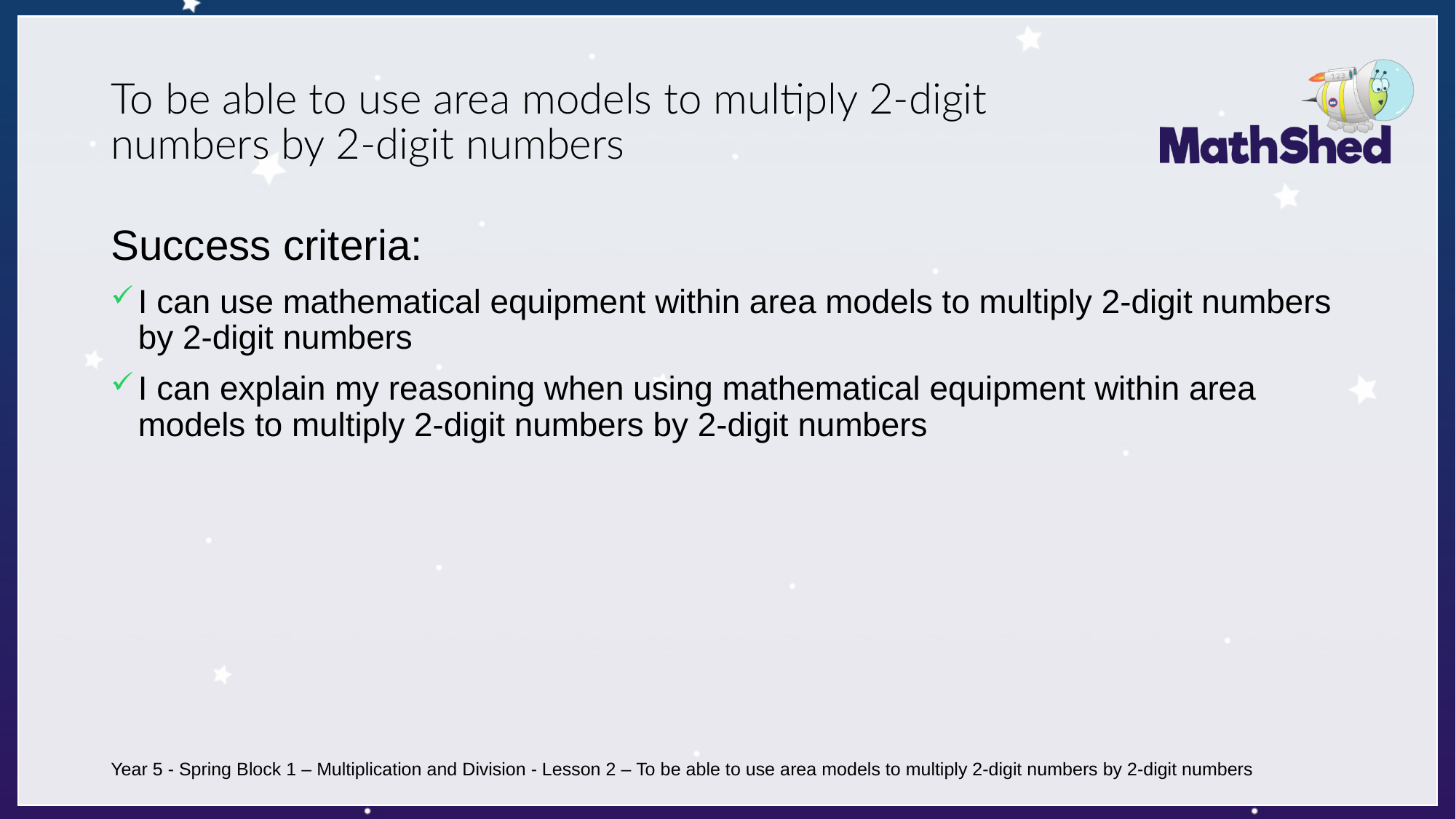

# To be able to use area models to multiply 2-digit numbers by 2-digit numbers
Success criteria:
I can use mathematical equipment within area models to multiply 2-digit numbers by 2-digit numbers
I can explain my reasoning when using mathematical equipment within area models to multiply 2-digit numbers by 2-digit numbers
Year 5 - Spring Block 1 – Multiplication and Division - Lesson 2 – To be able to use area models to multiply 2-digit numbers by 2-digit numbers